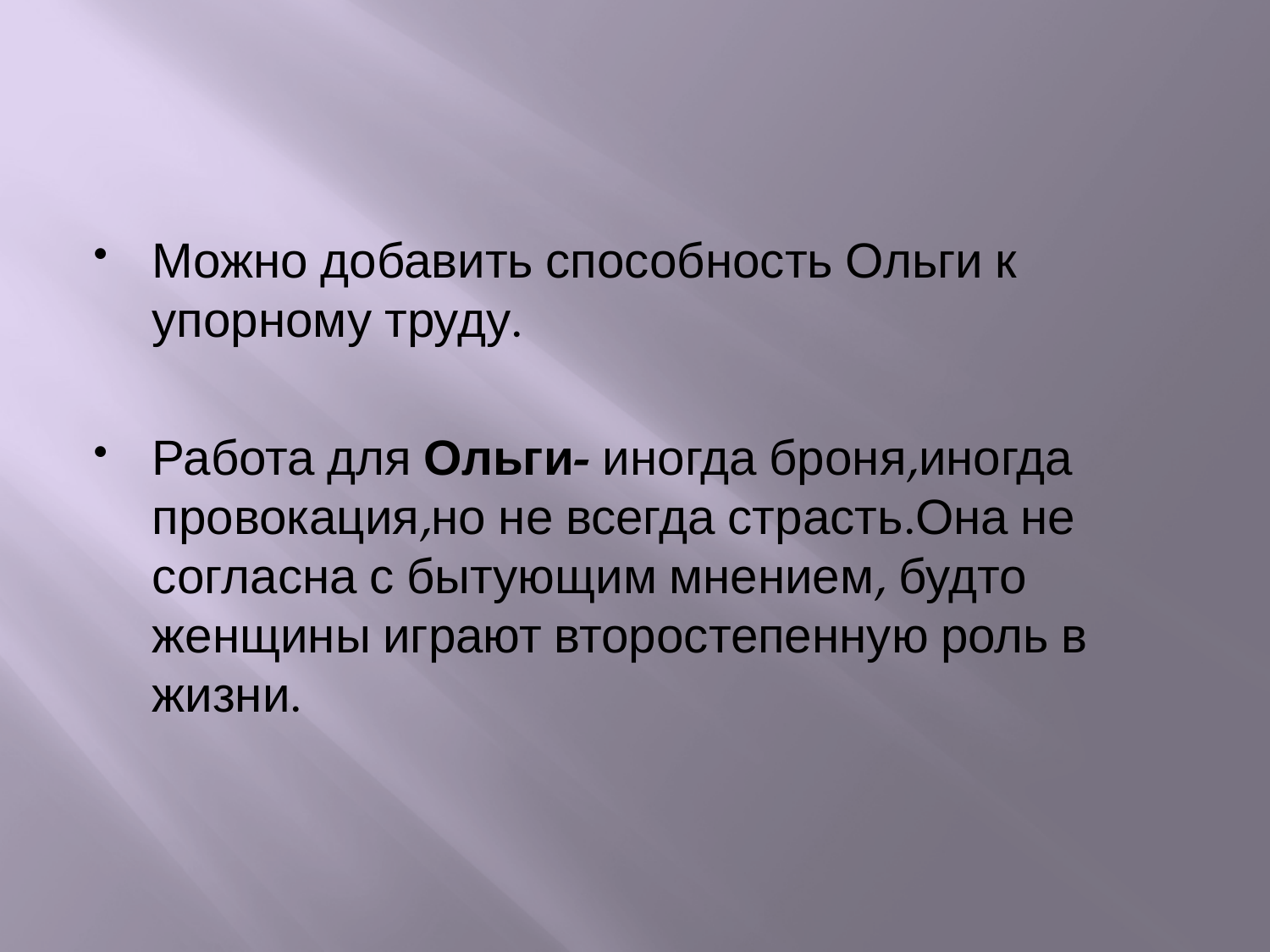

#
Можно добавить способность Ольги к упорному труду.

Работа для Ольги- иногда броня,иногда провокация,но не всегда страсть.Она не согласна с бытующим мнением, будто женщины играют второстепенную роль в жизни.